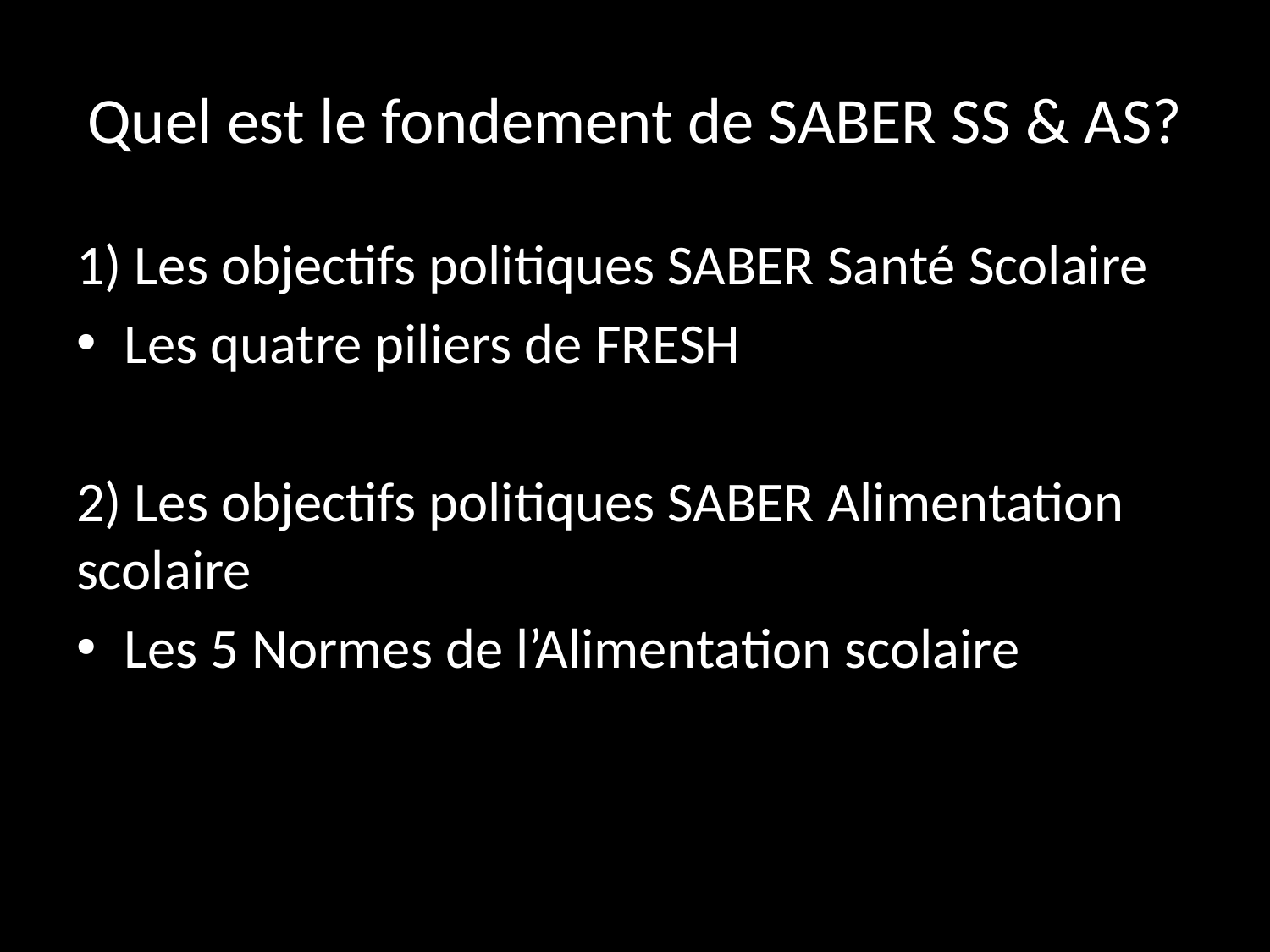

# Quel est le fondement de SABER SS & AS?
1) Les objectifs politiques SABER Santé Scolaire
Les quatre piliers de FRESH

2) Les objectifs politiques SABER Alimentation scolaire
Les 5 Normes de l’Alimentation scolaire